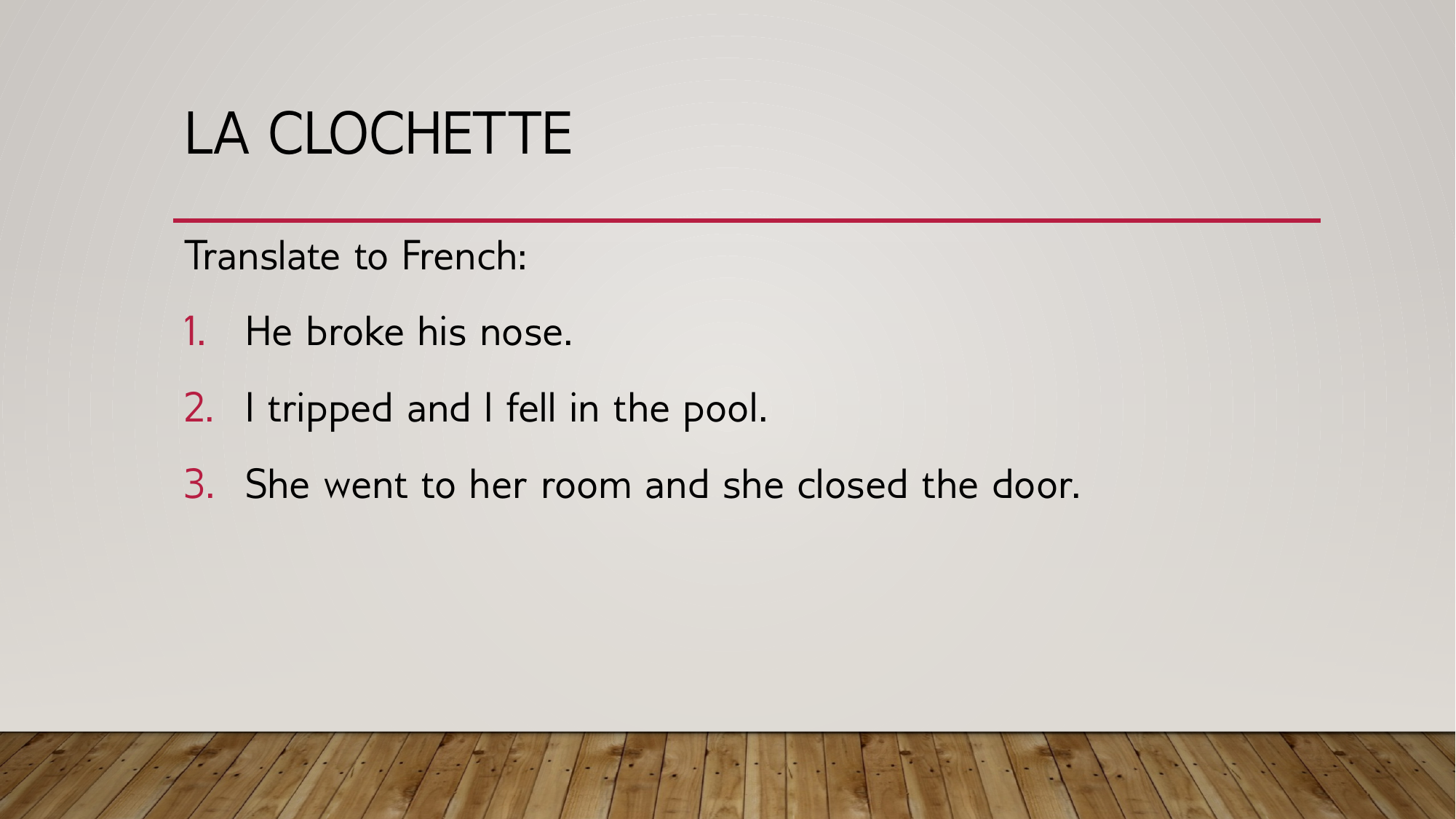

# LA CLOCHETTE
Translate to French:
He broke his nose.
I tripped and I fell in the pool.
She went to her room and she closed the door.